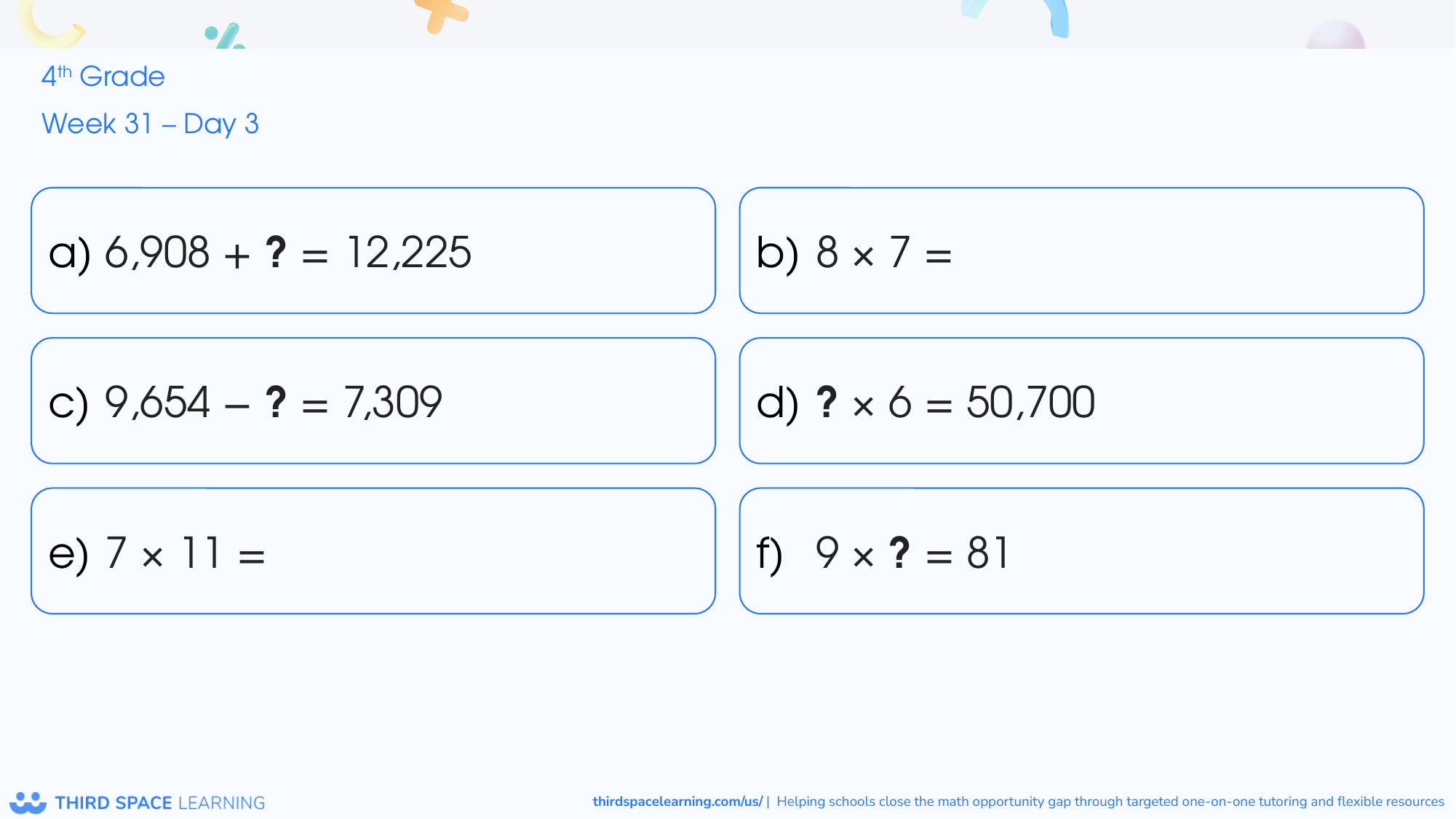

4th Grade
Week 31 – Day 3
6,908 + ? = 12,225
8 × 7 =
9,654 − ? = 7,309
? × 6 = 50,700
7 × 11 =
9 × ? = 81